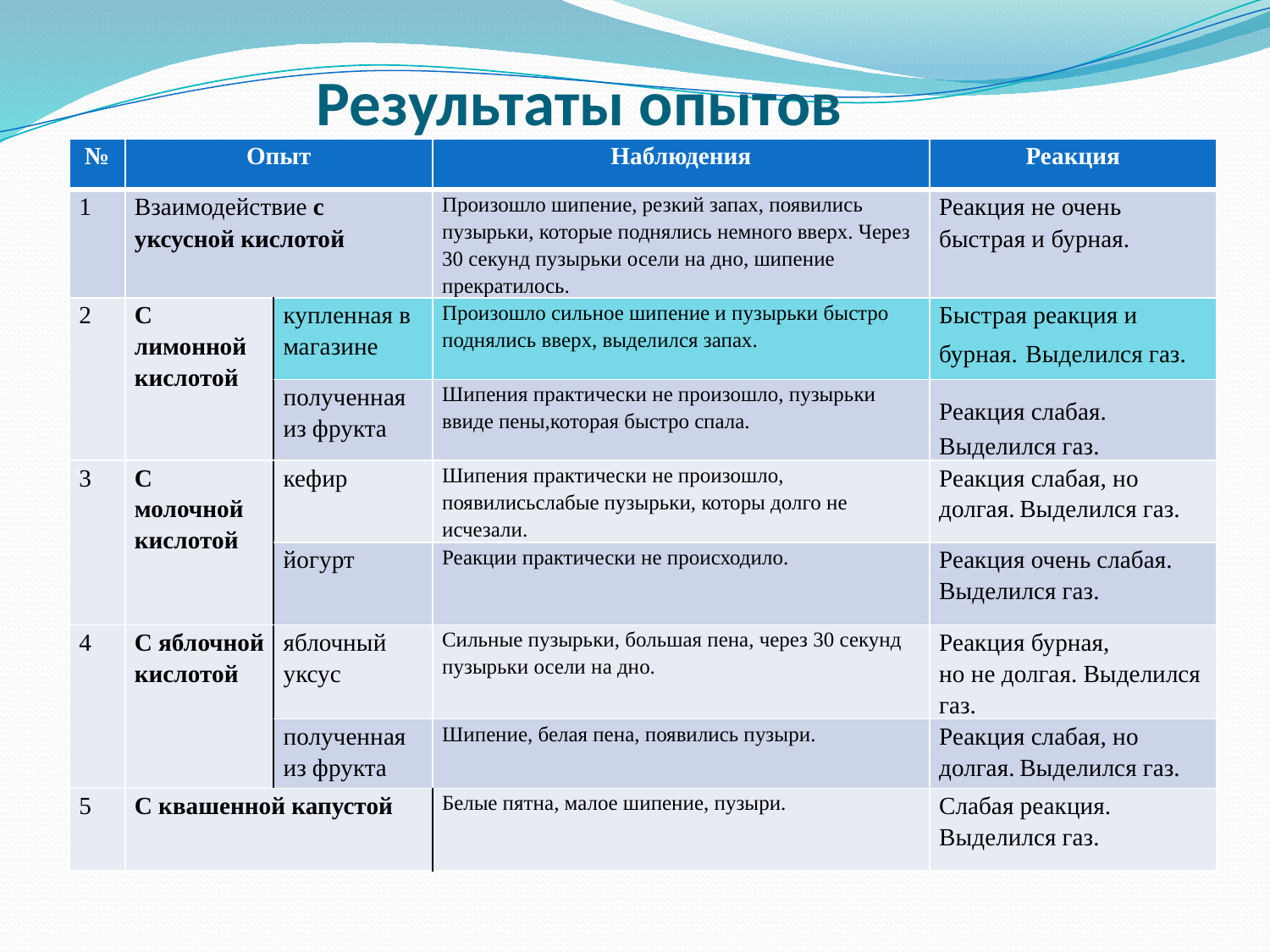

# Результаты опытов
| № | Опыт |  | Наблюдения | Реакция |
| --- | --- | --- | --- | --- |
| 1 | Взаимодействие с уксусной кислотой |  | Произошло шипение, резкий запах, появились пузырьки, которые поднялись немного вверх. Через 30 секунд пузырьки осели на дно, шипение прекратилось. | Реакция не очень быстрая и бурная. |
| 2 | С лимонной кислотой | купленная в магазине | Произошло сильное шипение и пузырьки быстро поднялись вверх, выделился запах. | Быстрая реакция и бурная. Выделился газ. |
|  |  | полученная из фрукта | Шипения практически не произошло, пузырьки ввиде пены,которая быстро спала. | Реакция слабая. Выделился газ. |
| 3 | С молочной кислотой | кефир | Шипения практически не произошло, появилисьслабые пузырьки, которы долго не исчезали. | Реакция слабая, но долгая. Выделился газ. |
|  |  | йогурт | Реакции практически не происходило. | Реакция очень слабая. Выделился газ. |
| 4 | С яблочной кислотой | яблочный уксус | Сильные пузырьки, большая пена, через 30 секунд пузырьки осели на дно. | Реакция бурная, но не долгая. Выделился газ. |
|  |  | полученная из фрукта | Шипение, белая пена, появились пузыри. | Реакция слабая, но долгая. Выделился газ. |
| 5 | С квашенной капустой |  | Белые пятна, малое шипение, пузыри. | Слабая реакция. Выделился газ. |